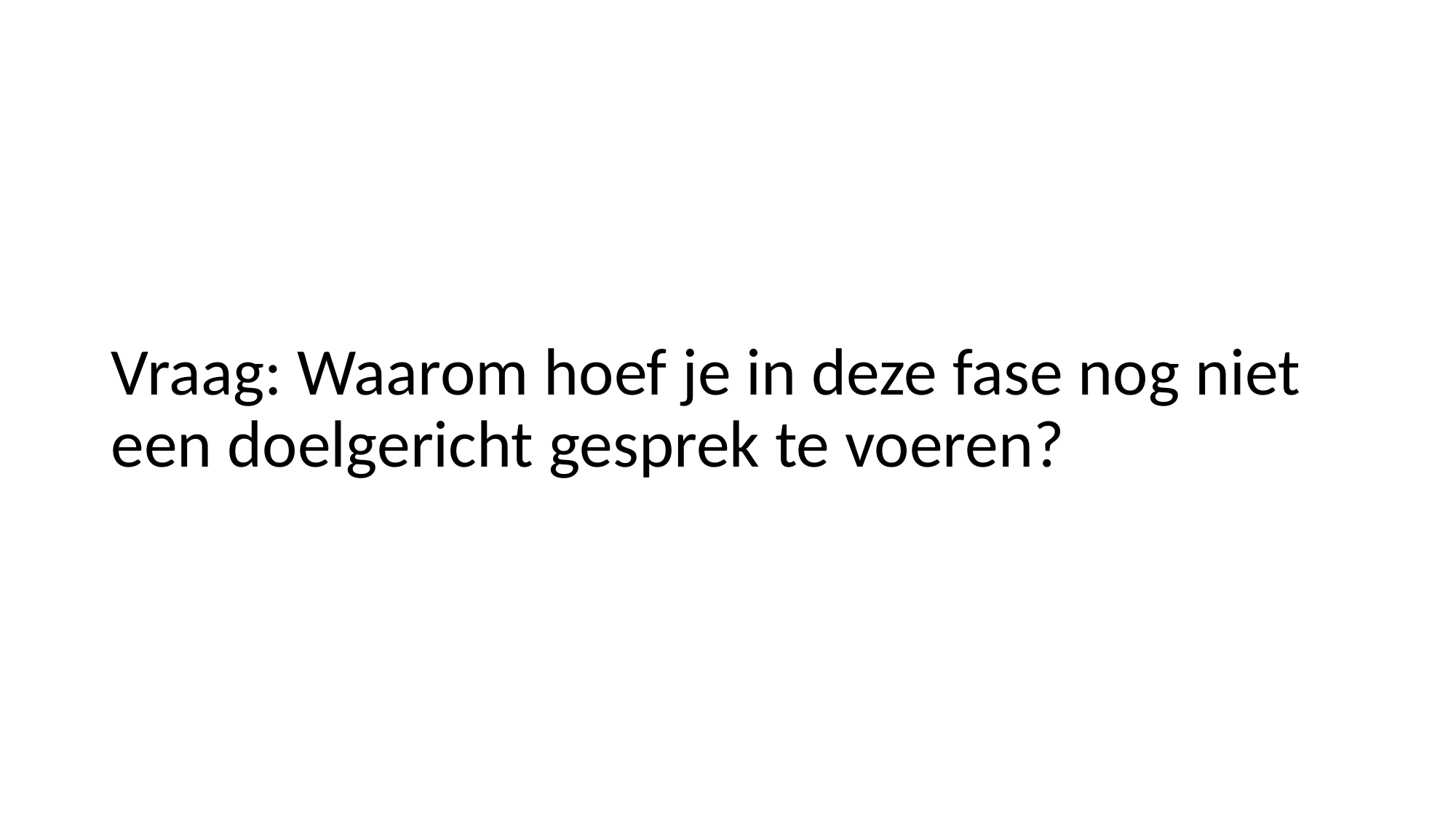

# Vraag: Waarom hoef je in deze fase nog niet een doelgericht gesprek te voeren?